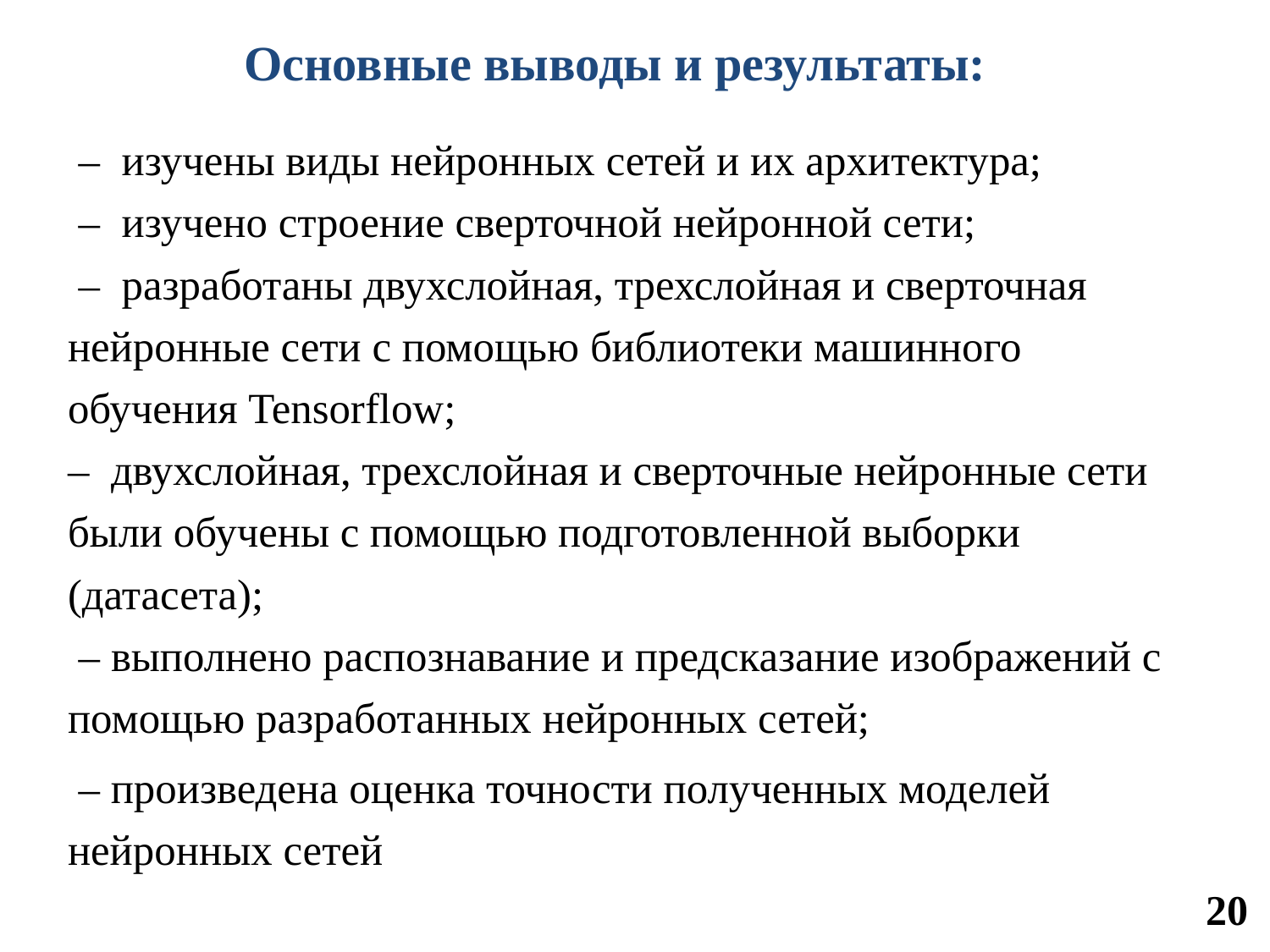

# Основные выводы и результаты:
 –  изучены виды нейронных сетей и их архитектура;
 –  изучено строение сверточной нейронной сети;
 –  разработаны двухслойная, трехслойная и сверточная нейронные сети с помощью библиотеки машинного обучения Tensorflow;
–  двухслойная, трехслойная и сверточные нейронные сети были обучены с помощью подготовленной выборки   (датасета);
 – выполнено распознавание и предсказание изображений с помощью разработанных нейронных сетей;
 – произведена оценка точности полученных моделей нейронных сетей

20